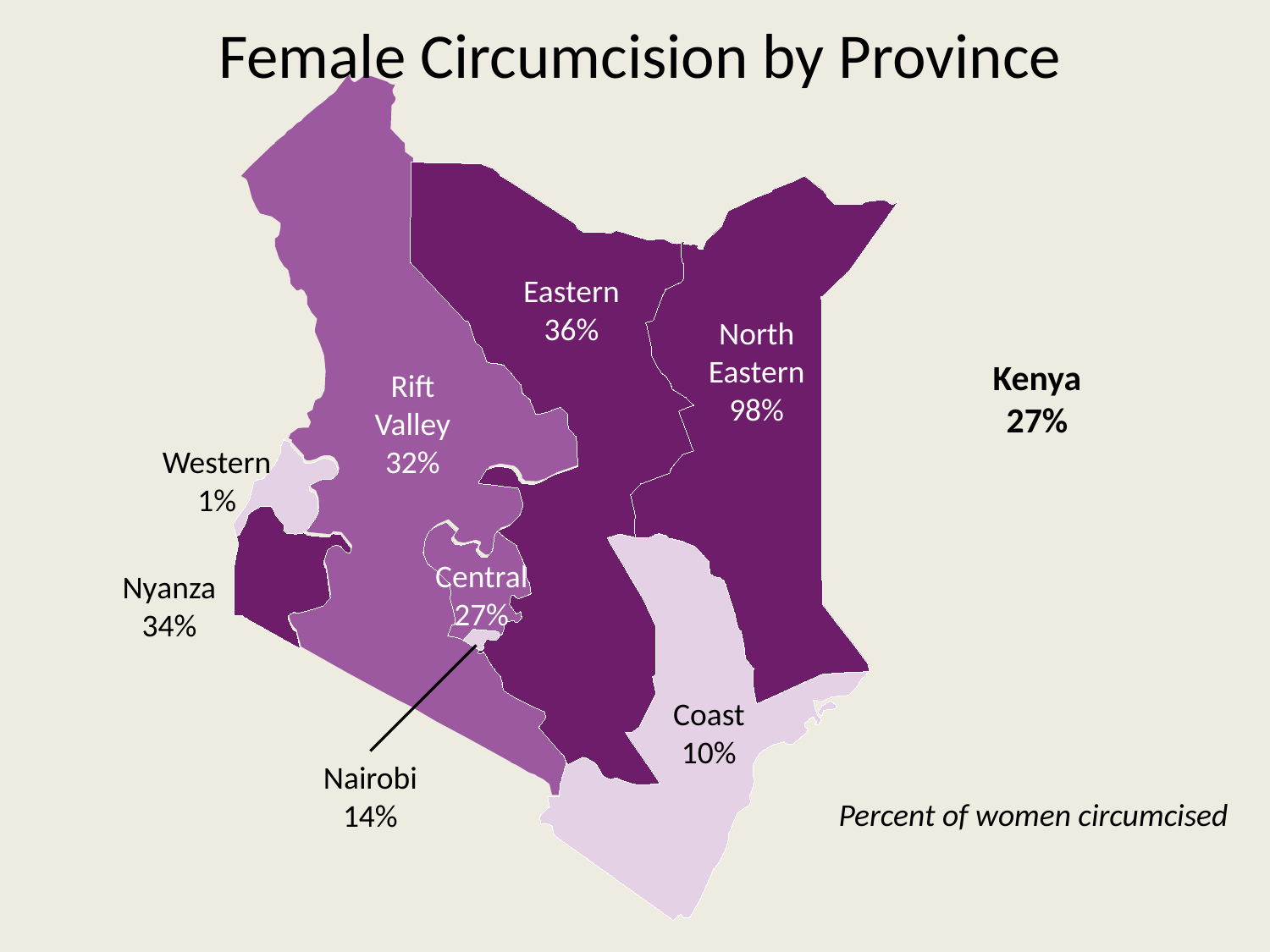

Female Circumcision by Province

Eastern
36%
North Eastern
98%
Kenya
27%
Rift Valley
32%
Western
1%

Central
27%
Nyanza
34%

Coast
10%
Nairobi
14%
Percent of women circumcised